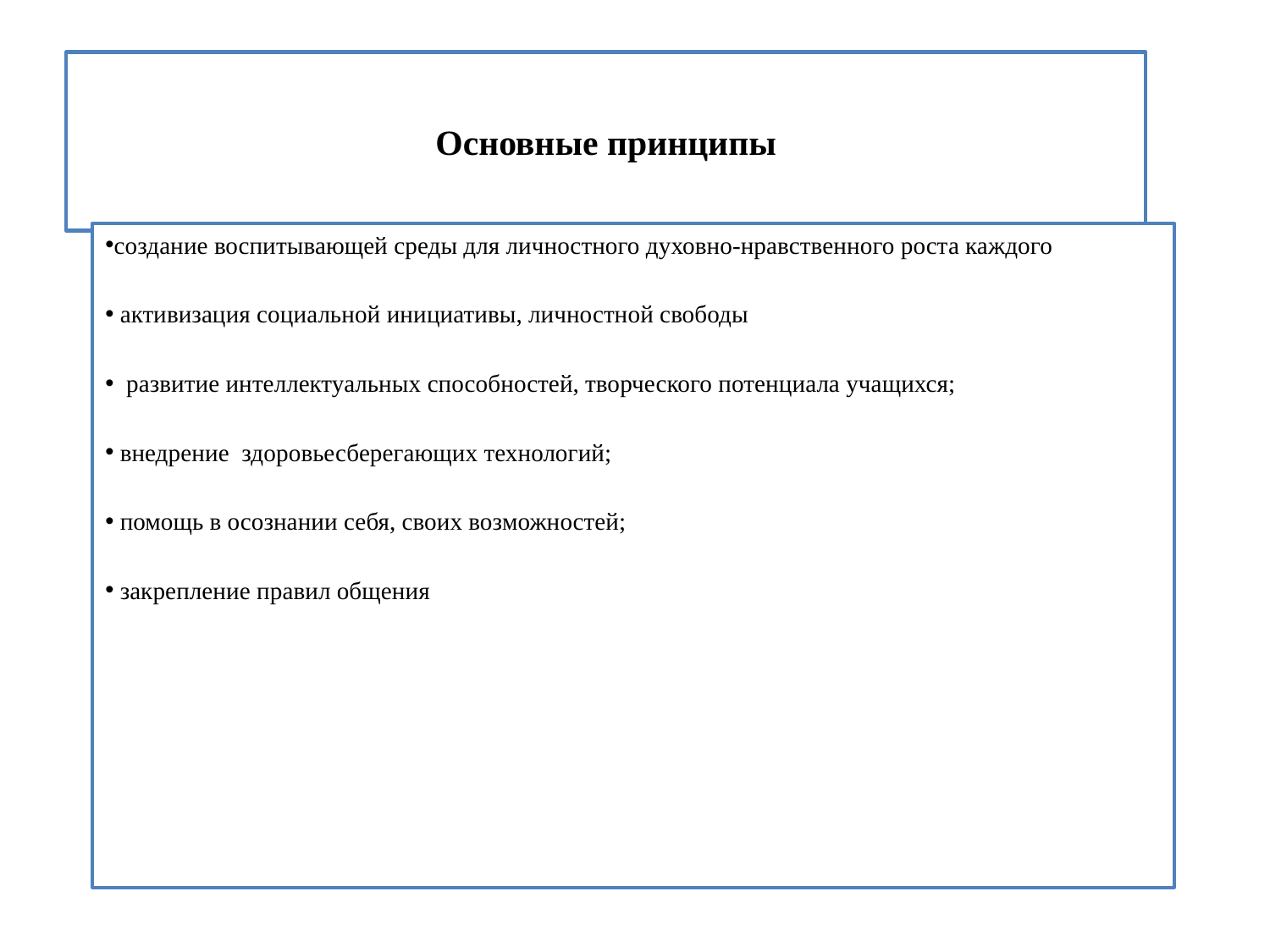

# Основные принципы
создание воспитывающей среды для личностного духовно-нравственного роста каждого

 активизация социальной инициативы, личностной свободы

  развитие интеллектуальных способностей, творческого потенциала учащихся;

 внедрение  здоровьесберегающих технологий;

 помощь в осознании себя, своих возможностей;

 закрепление правил общения